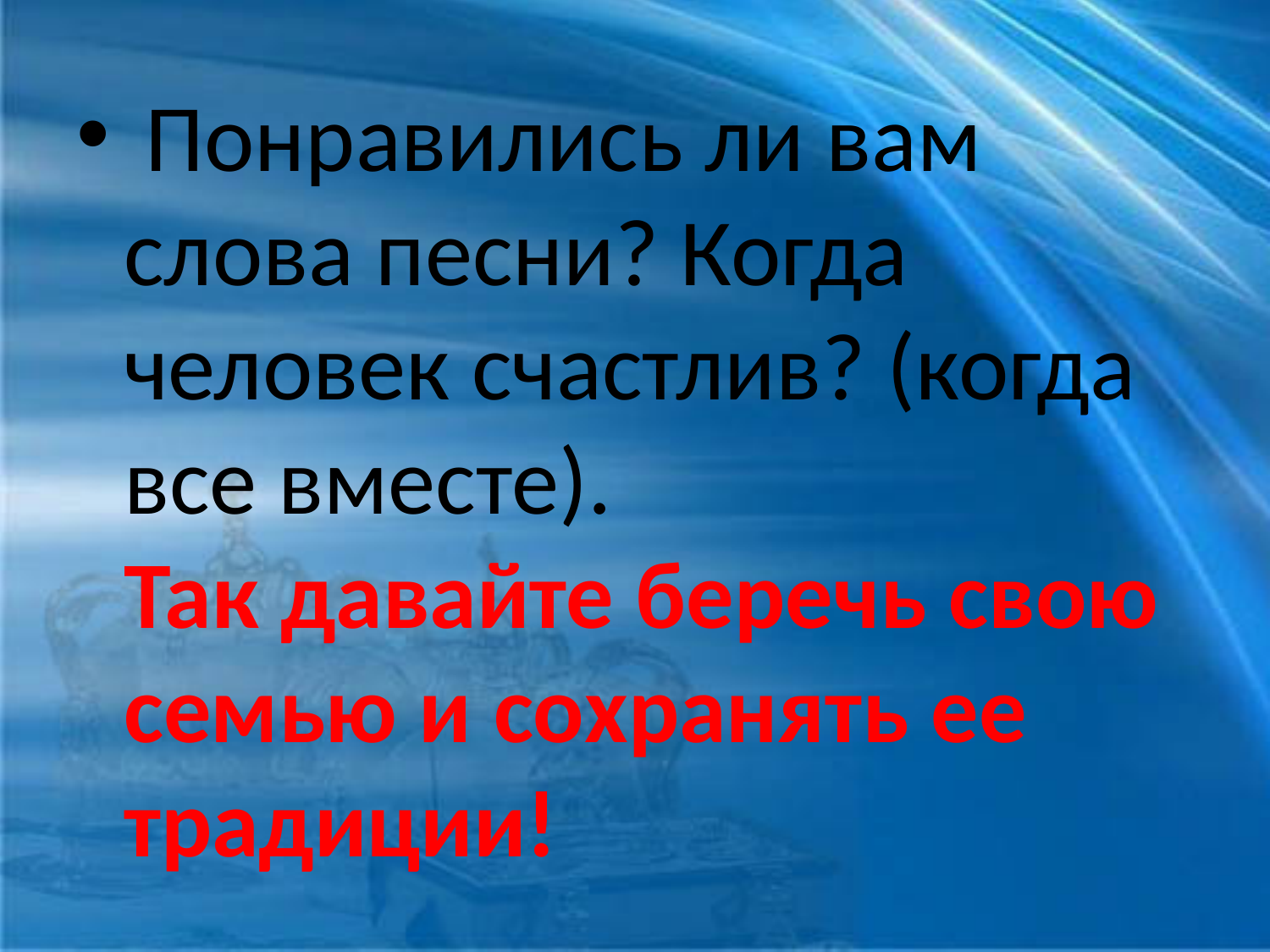

Понравились ли вам слова песни? Когда человек счастлив? (когда все вместе).
Так давайте беречь свою семью и сохранять ее традиции!
#